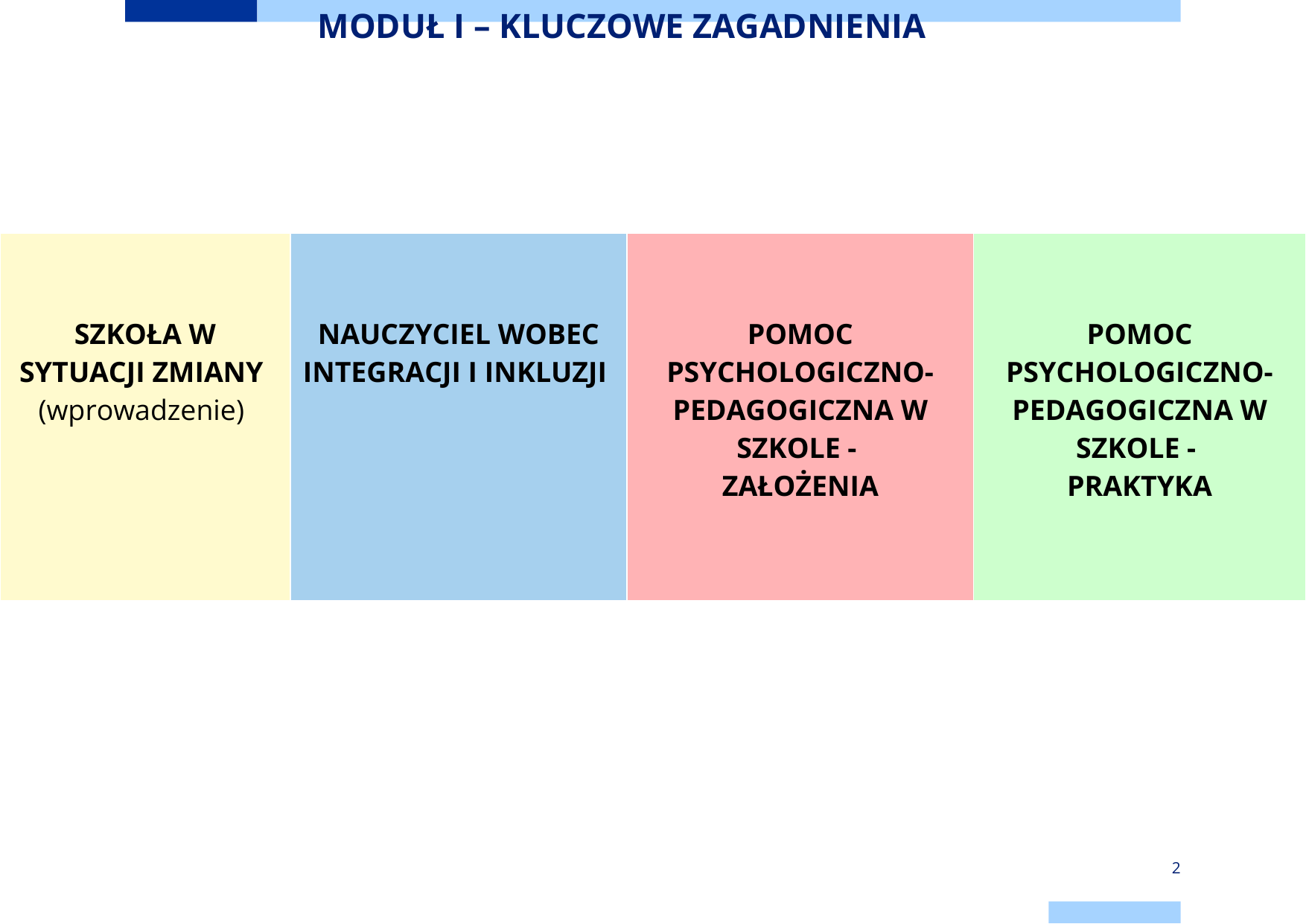

# MODUŁ I – KLUCZOWE ZAGADNIENIA
| SZKOŁA W SYTUACJI ZMIANY (wprowadzenie) | NAUCZYCIEL WOBEC INTEGRACJI I INKLUZJI | POMOC PSYCHOLOGICZNO-PEDAGOGICZNA W SZKOLE - ZAŁOŻENIA | POMOC PSYCHOLOGICZNO- PEDAGOGICZNA W SZKOLE - PRAKTYKA |
| --- | --- | --- | --- |
2